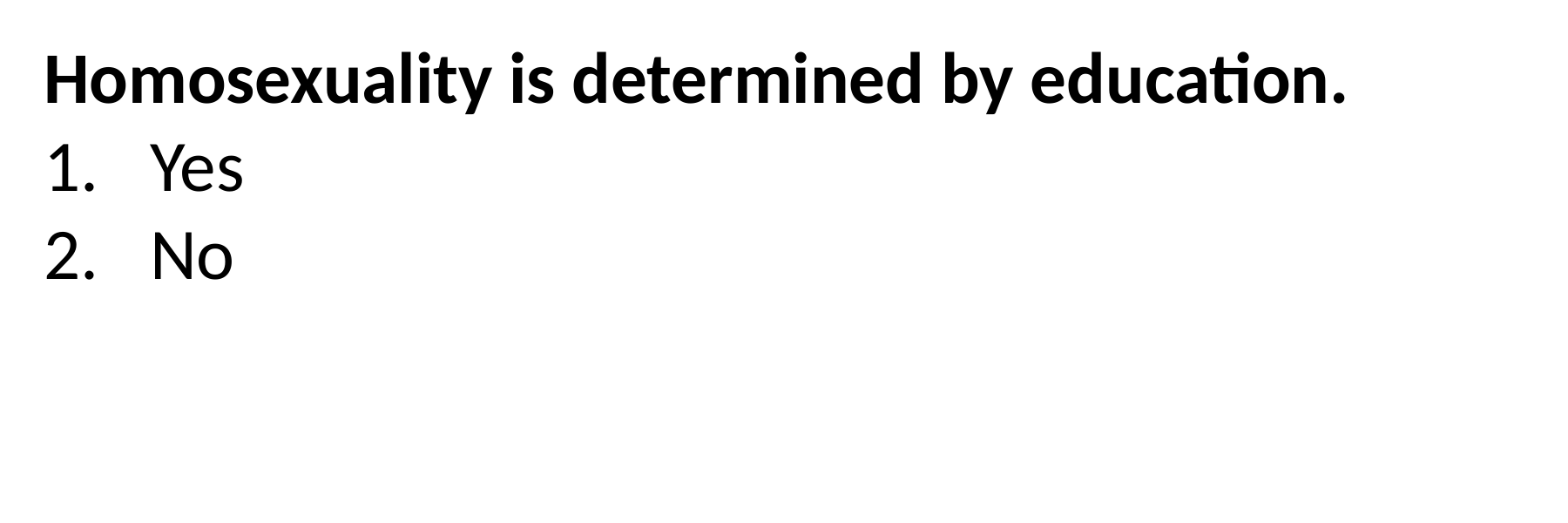

Homosexuality is determined by education.
Yes
No